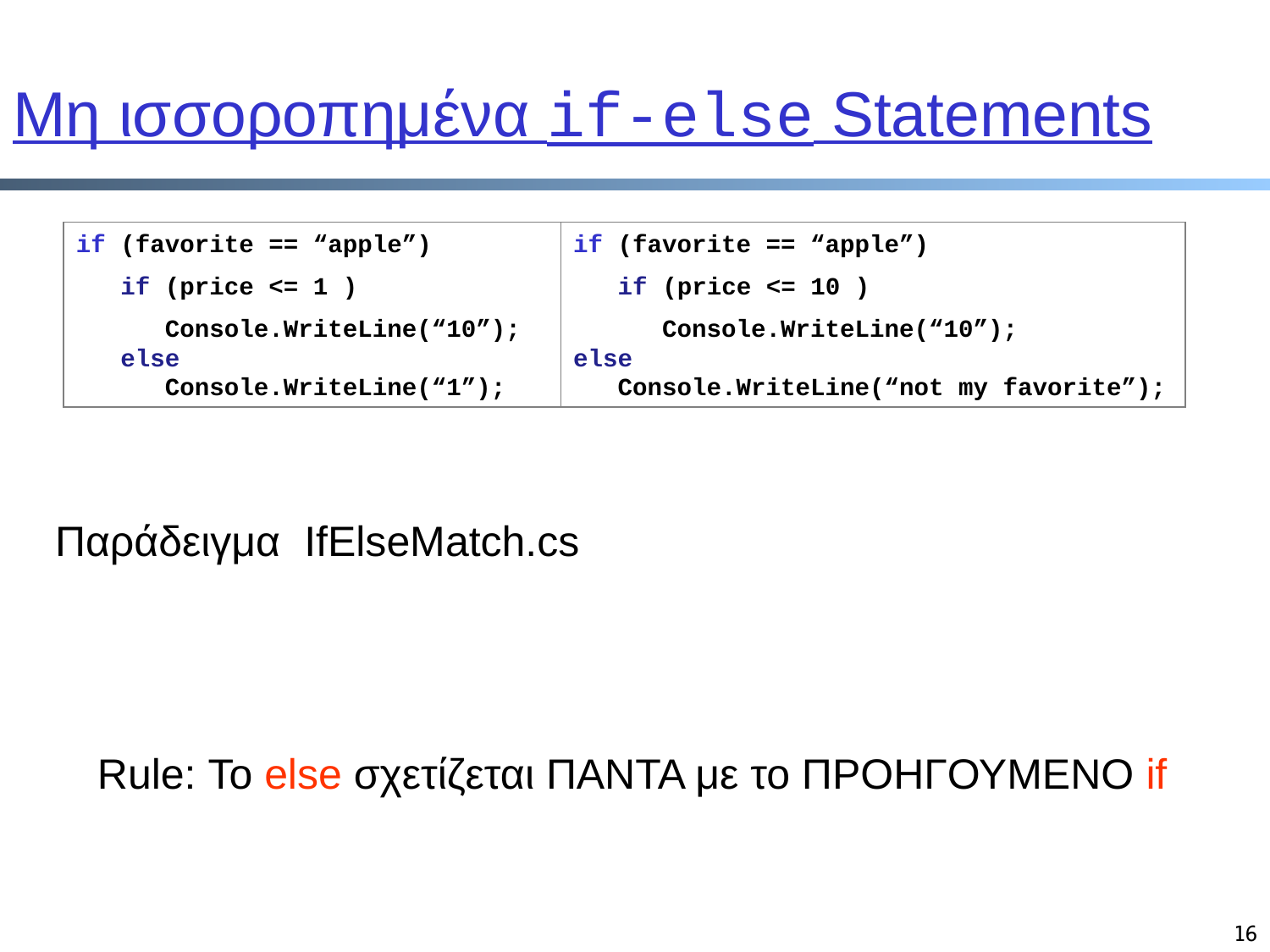

# Μη ισσοροπημένα if-else Statements
if (favorite == “apple”)
   if (price <= 1 )
      Console.WriteLine(“10”);
   else
      Console.WriteLine(“1”);
if (favorite == “apple”)
   if (price <= 10 )
      Console.WriteLine(“10”);
else
   Console.WriteLine(“not my favorite”);
Παράδειγμα  IfElseMatch.cs
Rule: Το else σχετίζεται ΠΑΝΤΑ με το ΠΡΟΗΓΟΥΜΕΝΟ if
16